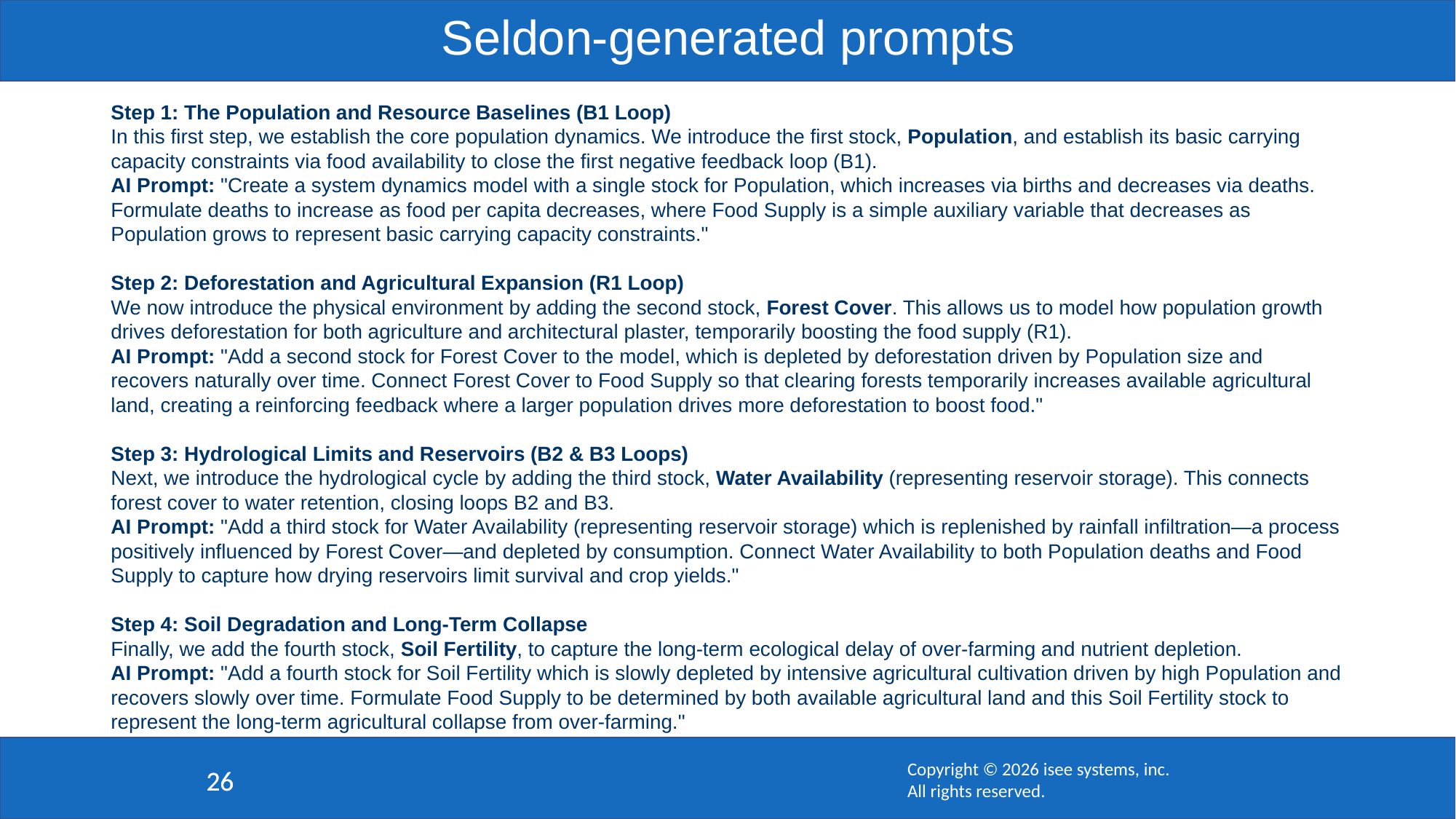

# Seldon-generated prompts
Step 1: The Population and Resource Baselines (B1 Loop)
In this first step, we establish the core population dynamics. We introduce the first stock, Population, and establish its basic carrying capacity constraints via food availability to close the first negative feedback loop (B1).
AI Prompt: "Create a system dynamics model with a single stock for Population, which increases via births and decreases via deaths. Formulate deaths to increase as food per capita decreases, where Food Supply is a simple auxiliary variable that decreases as Population grows to represent basic carrying capacity constraints."

Step 2: Deforestation and Agricultural Expansion (R1 Loop)
We now introduce the physical environment by adding the second stock, Forest Cover. This allows us to model how population growth drives deforestation for both agriculture and architectural plaster, temporarily boosting the food supply (R1).
AI Prompt: "Add a second stock for Forest Cover to the model, which is depleted by deforestation driven by Population size and recovers naturally over time. Connect Forest Cover to Food Supply so that clearing forests temporarily increases available agricultural land, creating a reinforcing feedback where a larger population drives more deforestation to boost food."

Step 3: Hydrological Limits and Reservoirs (B2 & B3 Loops)
Next, we introduce the hydrological cycle by adding the third stock, Water Availability (representing reservoir storage). This connects forest cover to water retention, closing loops B2 and B3.
AI Prompt: "Add a third stock for Water Availability (representing reservoir storage) which is replenished by rainfall infiltration—a process positively influenced by Forest Cover—and depleted by consumption. Connect Water Availability to both Population deaths and Food Supply to capture how drying reservoirs limit survival and crop yields."

Step 4: Soil Degradation and Long-Term Collapse
Finally, we add the fourth stock, Soil Fertility, to capture the long-term ecological delay of over-farming and nutrient depletion.
AI Prompt: "Add a fourth stock for Soil Fertility which is slowly depleted by intensive agricultural cultivation driven by high Population and recovers slowly over time. Formulate Food Supply to be determined by both available agricultural land and this Soil Fertility stock to represent the long-term agricultural collapse from over-farming."